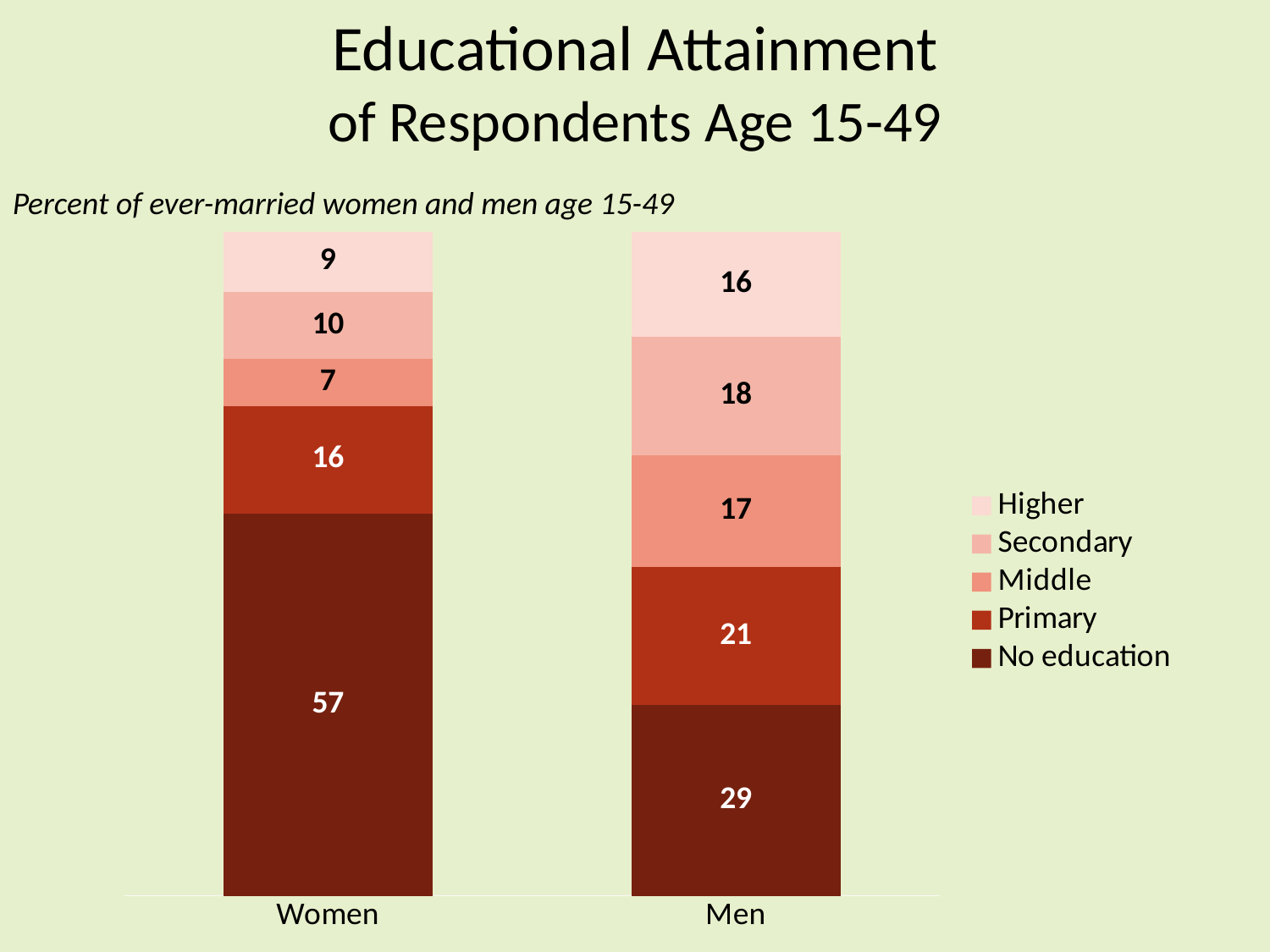

# Educational Attainment of Respondents Age 15-49
Percent of ever-married women and men age 15-49

### Chart

| Category | No education | Primary | Middle | Secondary | Higher |
|---|---|---|---|---|---|
| Women | 57.0 | 16.0 | 7.0 | 10.0 | 9.0 |
| Men | 29.0 | 21.0 | 17.0 | 18.0 | 16.0 |